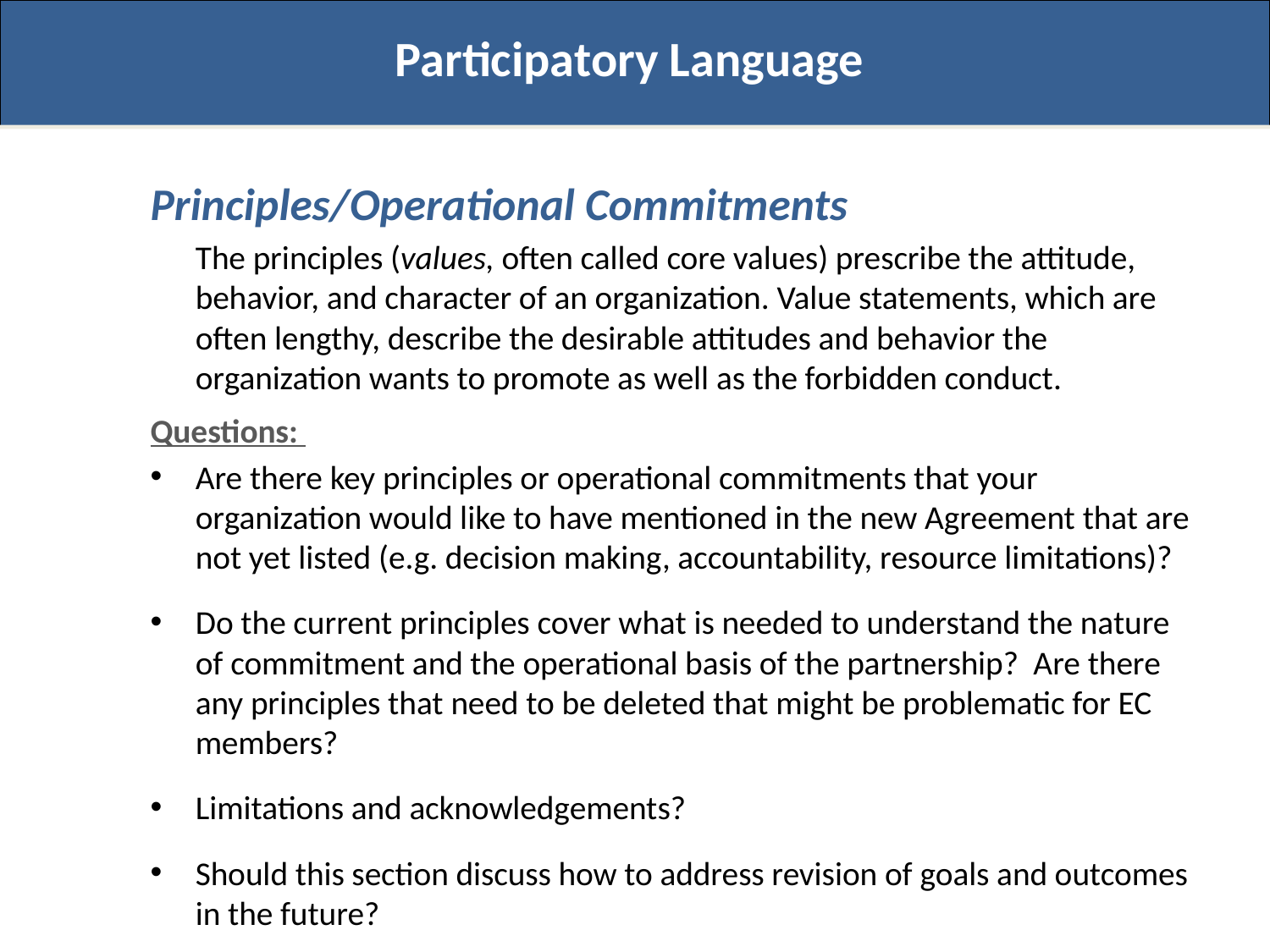

Participatory Language
Principles/Operational Commitments
	The principles (values, often called core values) prescribe the attitude, behavior, and character of an organization. Value statements, which are often lengthy, describe the desirable attitudes and behavior the organization wants to promote as well as the forbidden conduct.

Questions:
Are there key principles or operational commitments that your organization would like to have mentioned in the new Agreement that are not yet listed (e.g. decision making, accountability, resource limitations)?

Do the current principles cover what is needed to understand the nature of commitment and the operational basis of the partnership?  Are there any principles that need to be deleted that might be problematic for EC members?

Limitations and acknowledgements?

Should this section discuss how to address revision of goals and outcomes in the future?